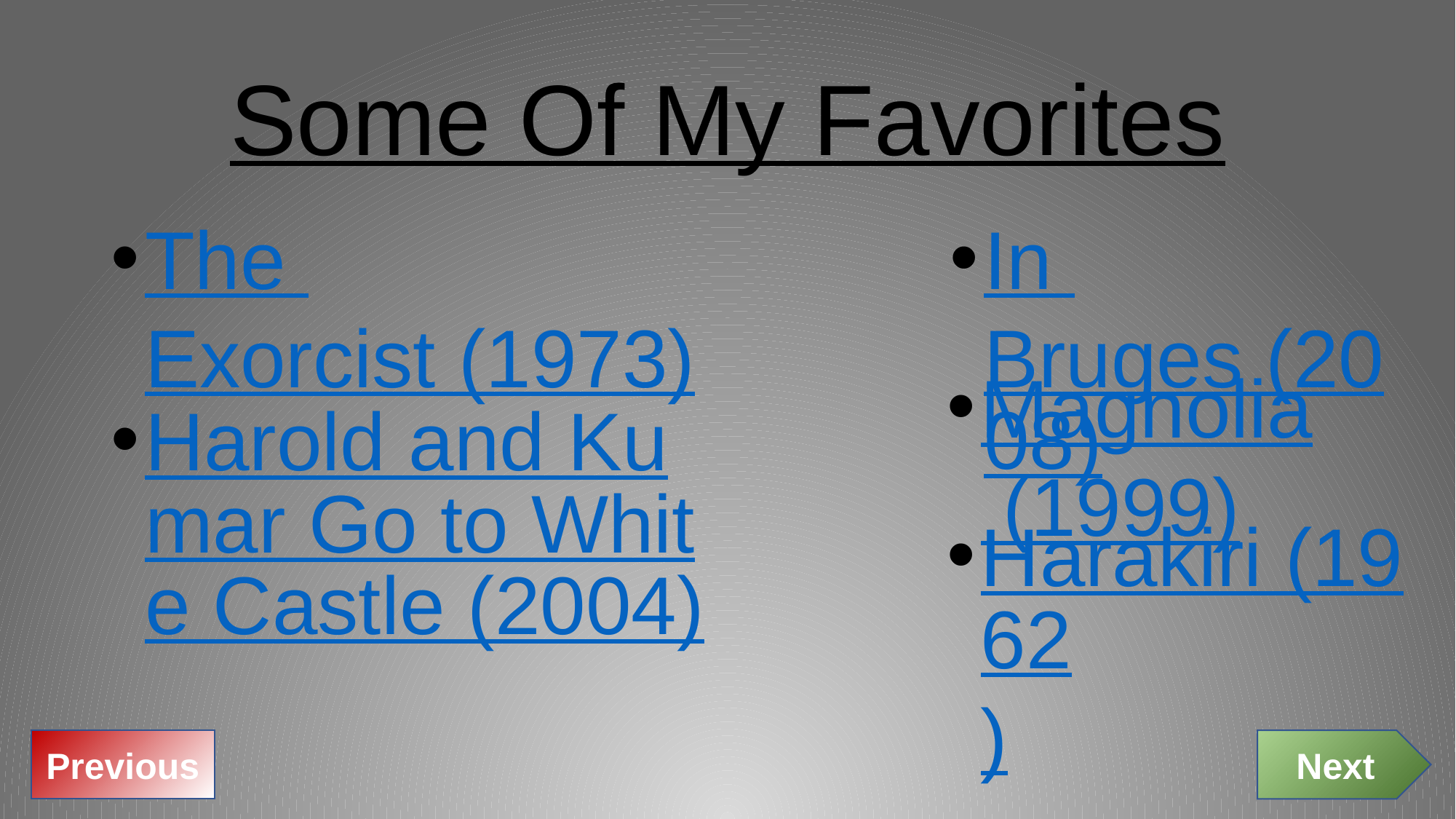

# Some Of My Favorites
The Exorcist (1973)
In Bruges (2008)
Magnolia (1999)
Harold and Kumar Go to White Castle (2004)
Harakiri (1962)
Previous
Next